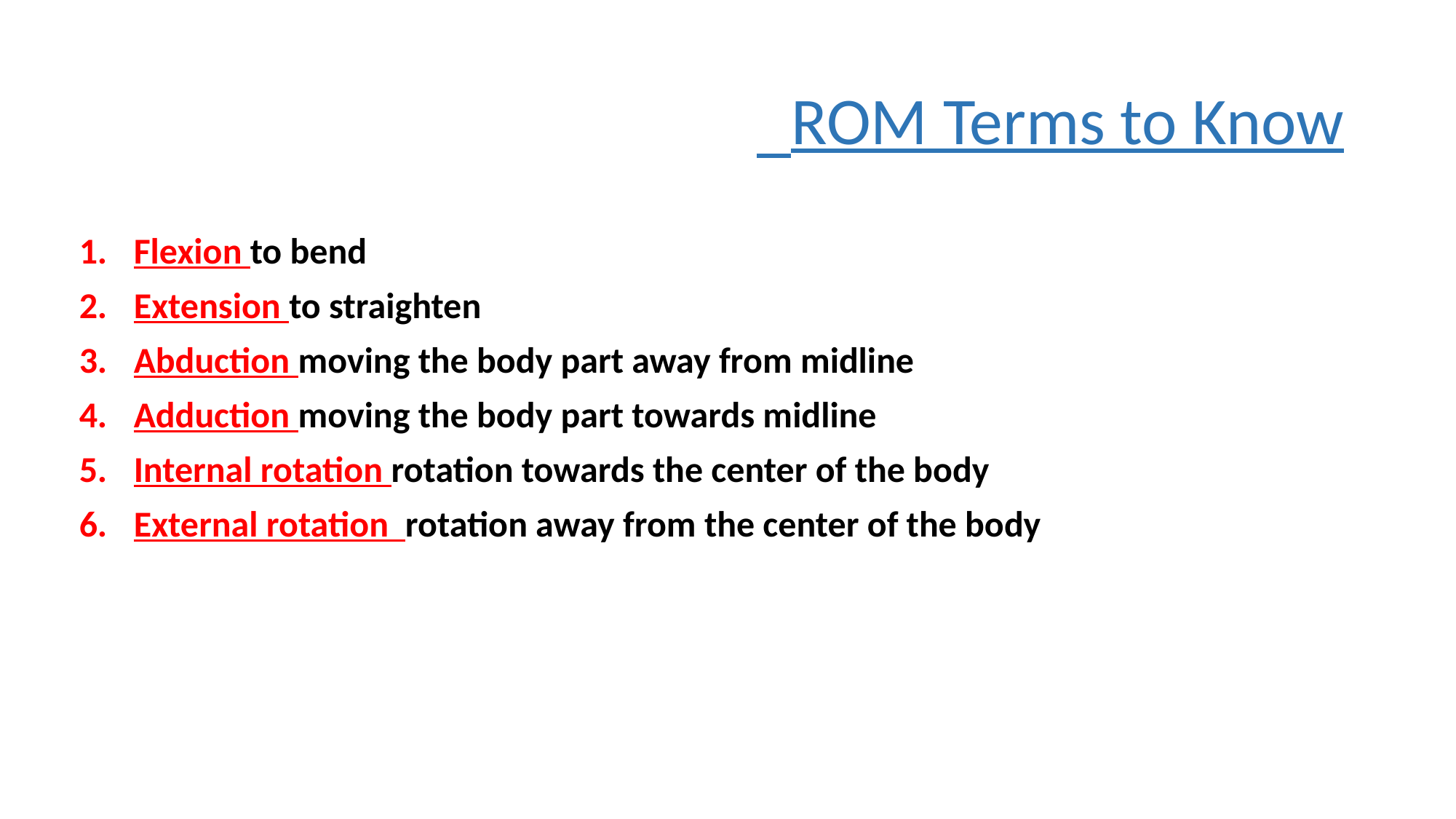

# ROM Terms to Know
Flexion to bend
Extension to straighten
Abduction moving the body part away from midline
Adduction moving the body part towards midline
Internal rotation rotation towards the center of the body
External rotation  rotation away from the center of the body